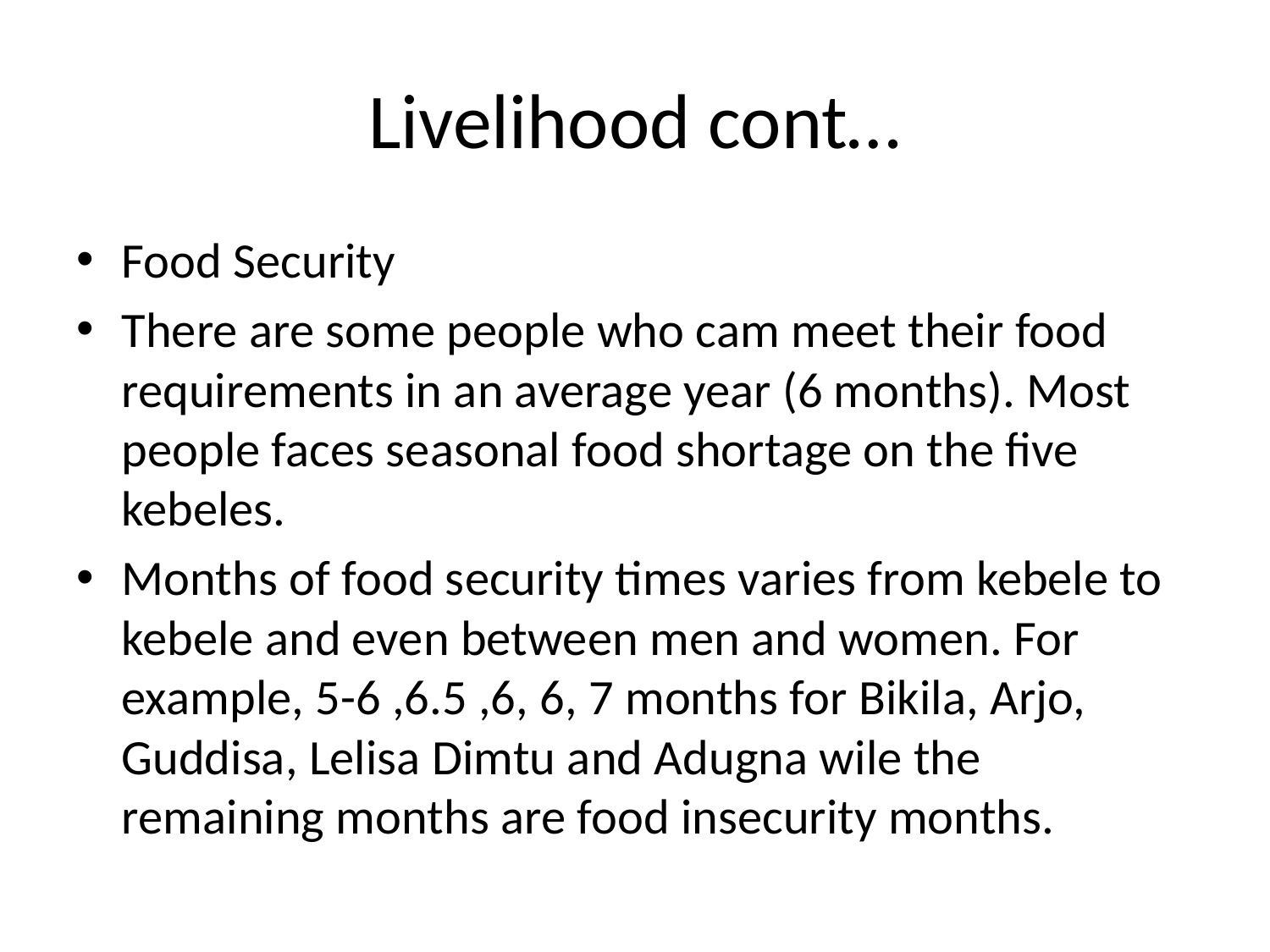

# Livelihood cont…
Food Security
There are some people who cam meet their food requirements in an average year (6 months). Most people faces seasonal food shortage on the five kebeles.
Months of food security times varies from kebele to kebele and even between men and women. For example, 5-6 ,6.5 ,6, 6, 7 months for Bikila, Arjo, Guddisa, Lelisa Dimtu and Adugna wile the remaining months are food insecurity months.